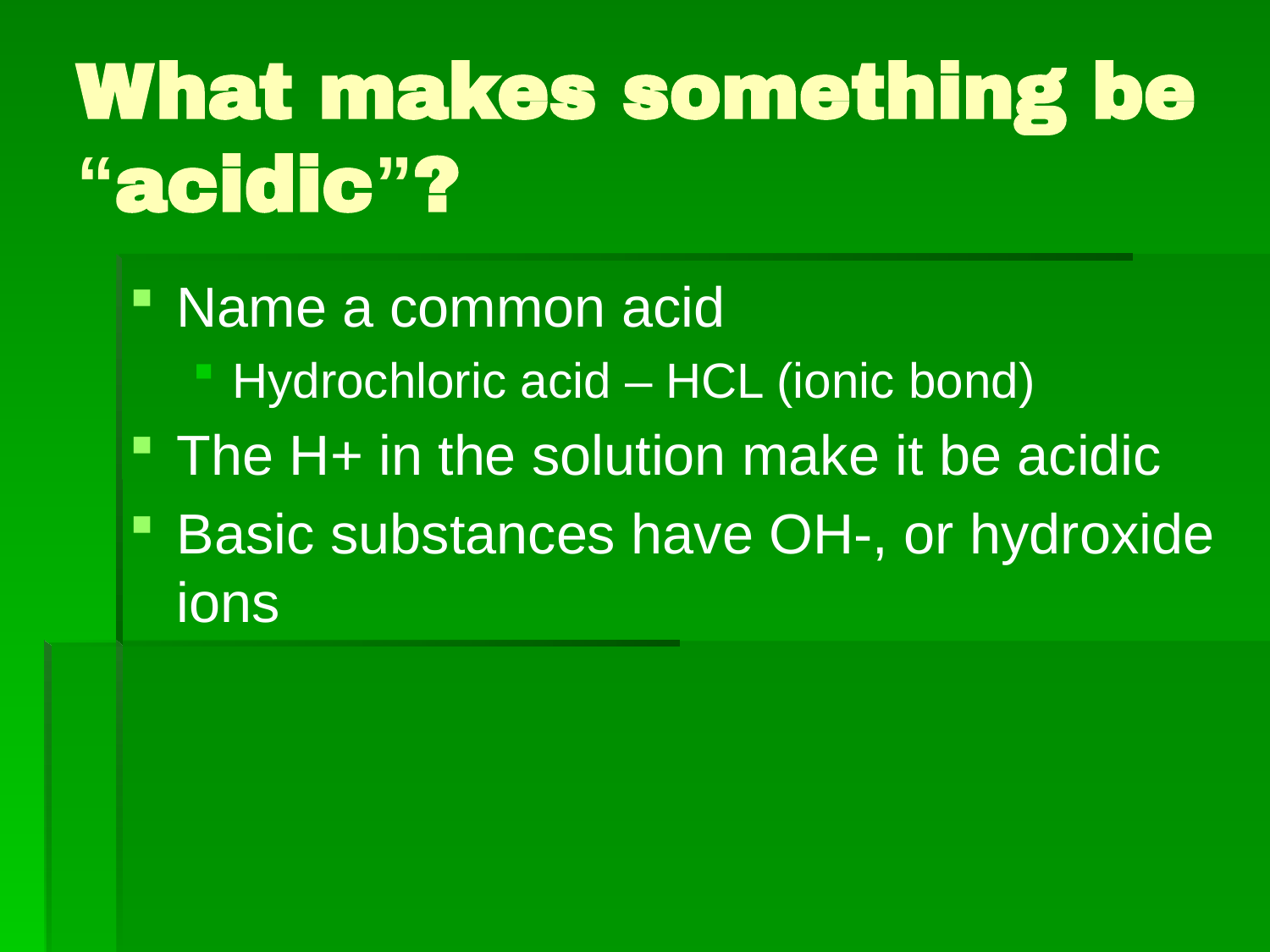

# What makes something be “acidic”?
Name a common acid
Hydrochloric acid – HCL (ionic bond)
The H+ in the solution make it be acidic
Basic substances have OH-, or hydroxide ions